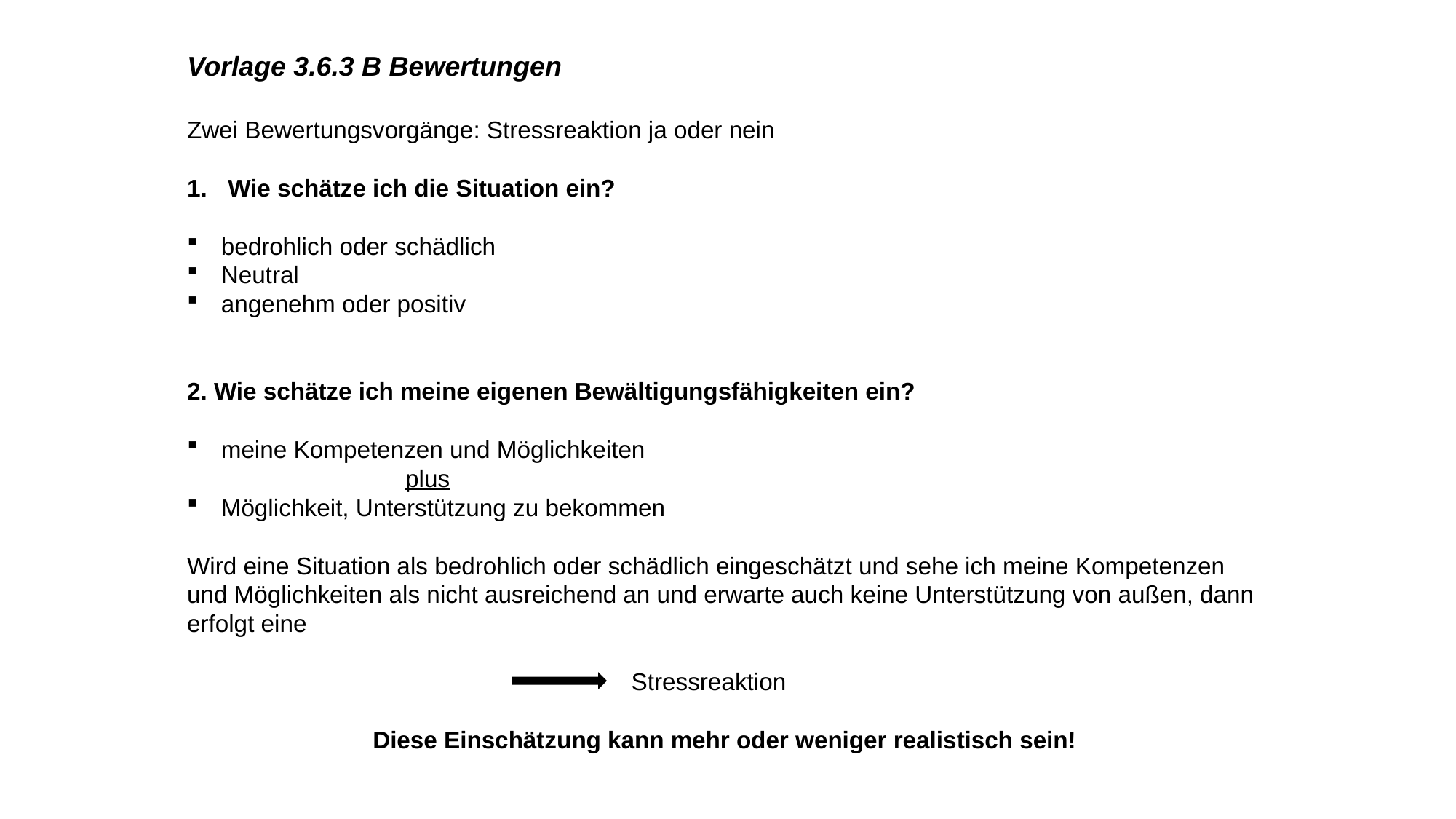

Vorlage 3.6.3 B Bewertungen

Zwei Bewertungsvorgänge: Stressreaktion ja oder nein

Wie schätze ich die Situation ein?

bedrohlich oder schädlich
Neutral
angenehm oder positiv

2. Wie schätze ich meine eigenen Bewältigungsfähigkeiten ein?

meine Kompetenzen und Möglichkeiten
		plus
Möglichkeit, Unterstützung zu bekommen

Wird eine Situation als bedrohlich oder schädlich eingeschätzt und sehe ich meine Kompetenzen und Möglichkeiten als nicht ausreichend an und erwarte auch keine Unterstützung von außen, dann erfolgt eine

                                                                  Stressreaktion

Diese Einschätzung kann mehr oder weniger realistisch sein!